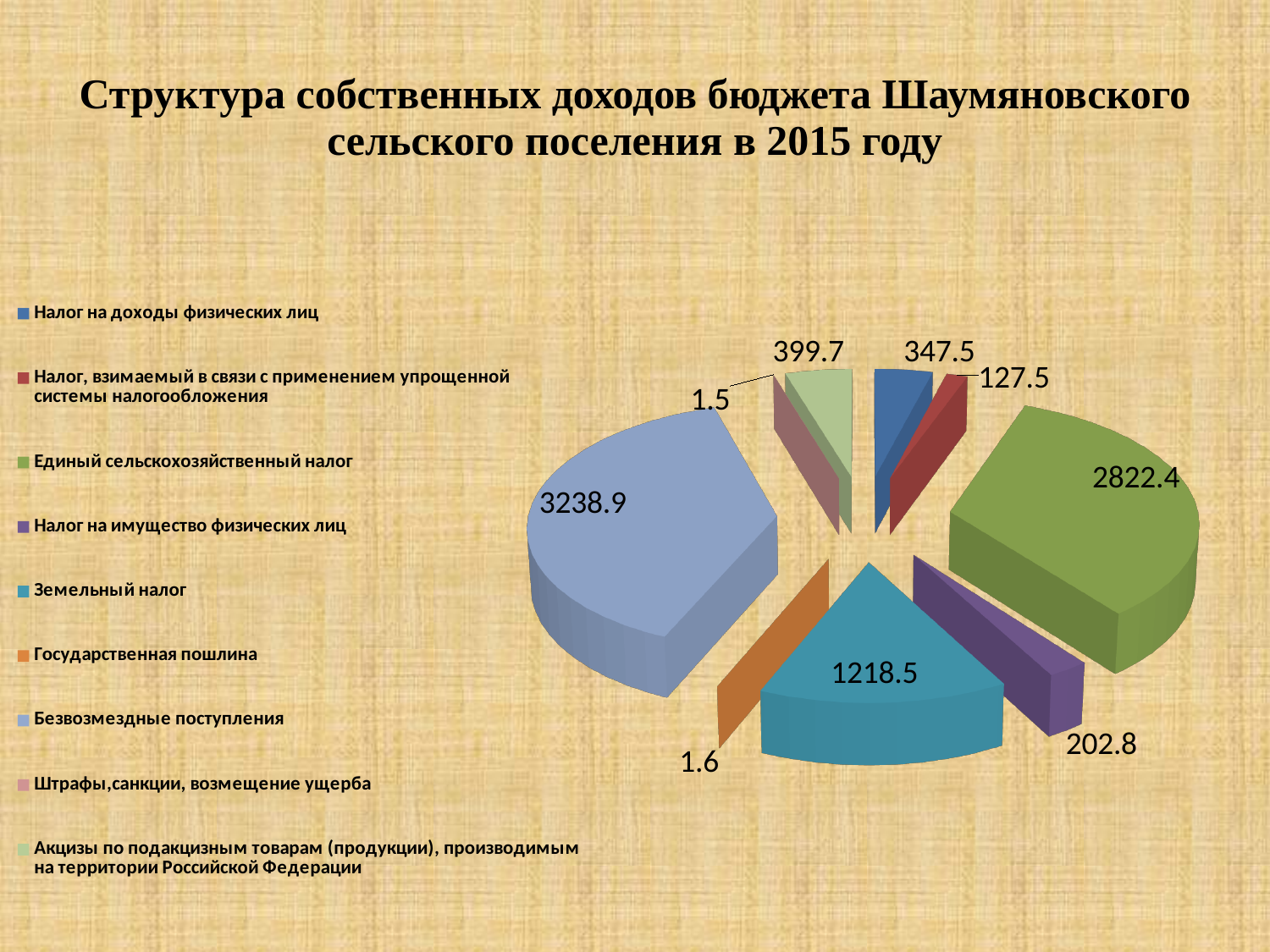

# Структура собственных доходов бюджета Шаумяновского сельского поселения в 2015 году

[unsupported chart]